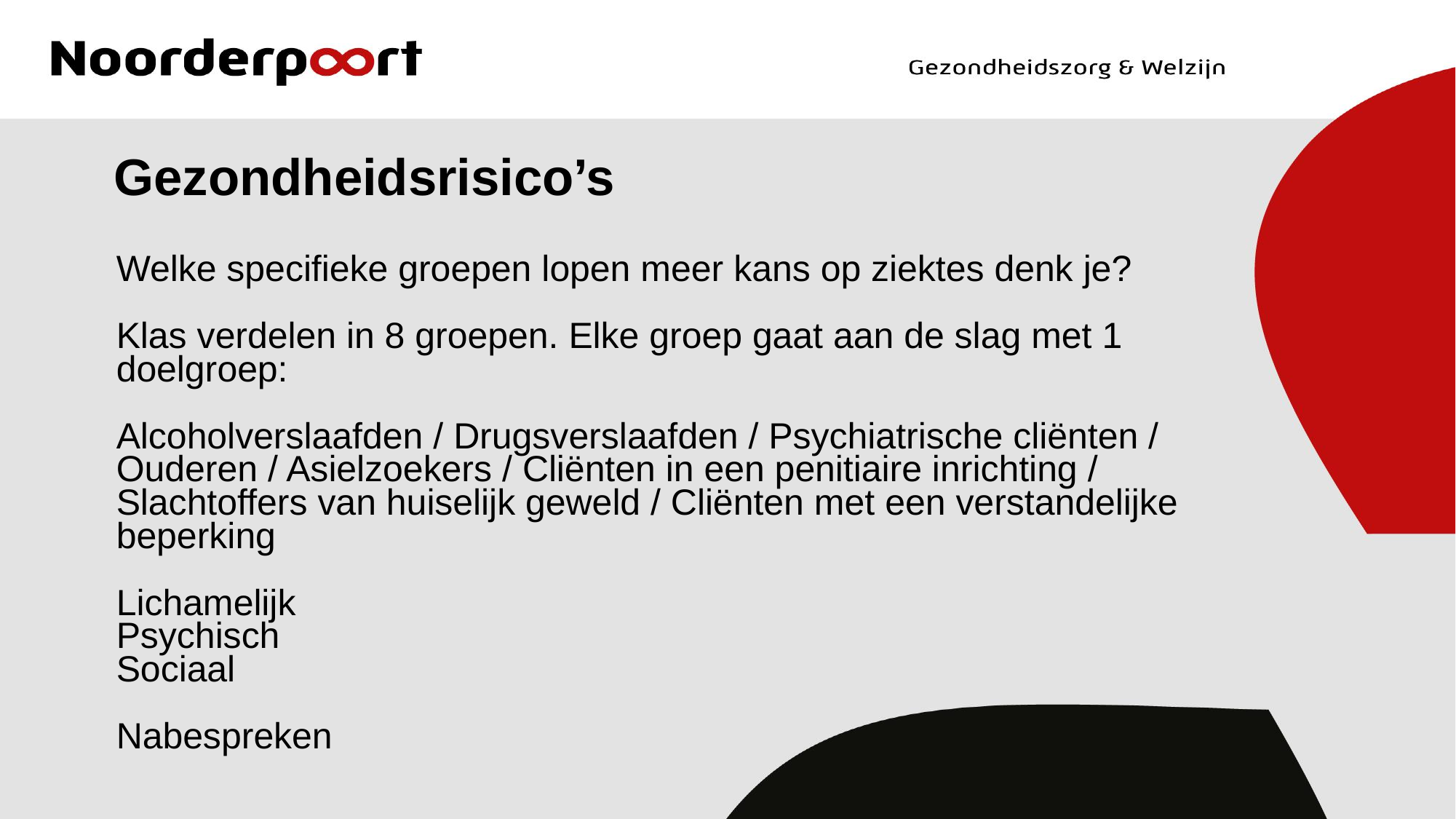

# Gezondheidsrisico’s
Welke specifieke groepen lopen meer kans op ziektes denk je?

Klas verdelen in 8 groepen. Elke groep gaat aan de slag met 1 doelgroep:

Alcoholverslaafden / Drugsverslaafden / Psychiatrische cliënten / Ouderen / Asielzoekers / Cliënten in een penitiaire inrichting / Slachtoffers van huiselijk geweld / Cliënten met een verstandelijke beperking

Lichamelijk
Psychisch
Sociaal

Nabespreken